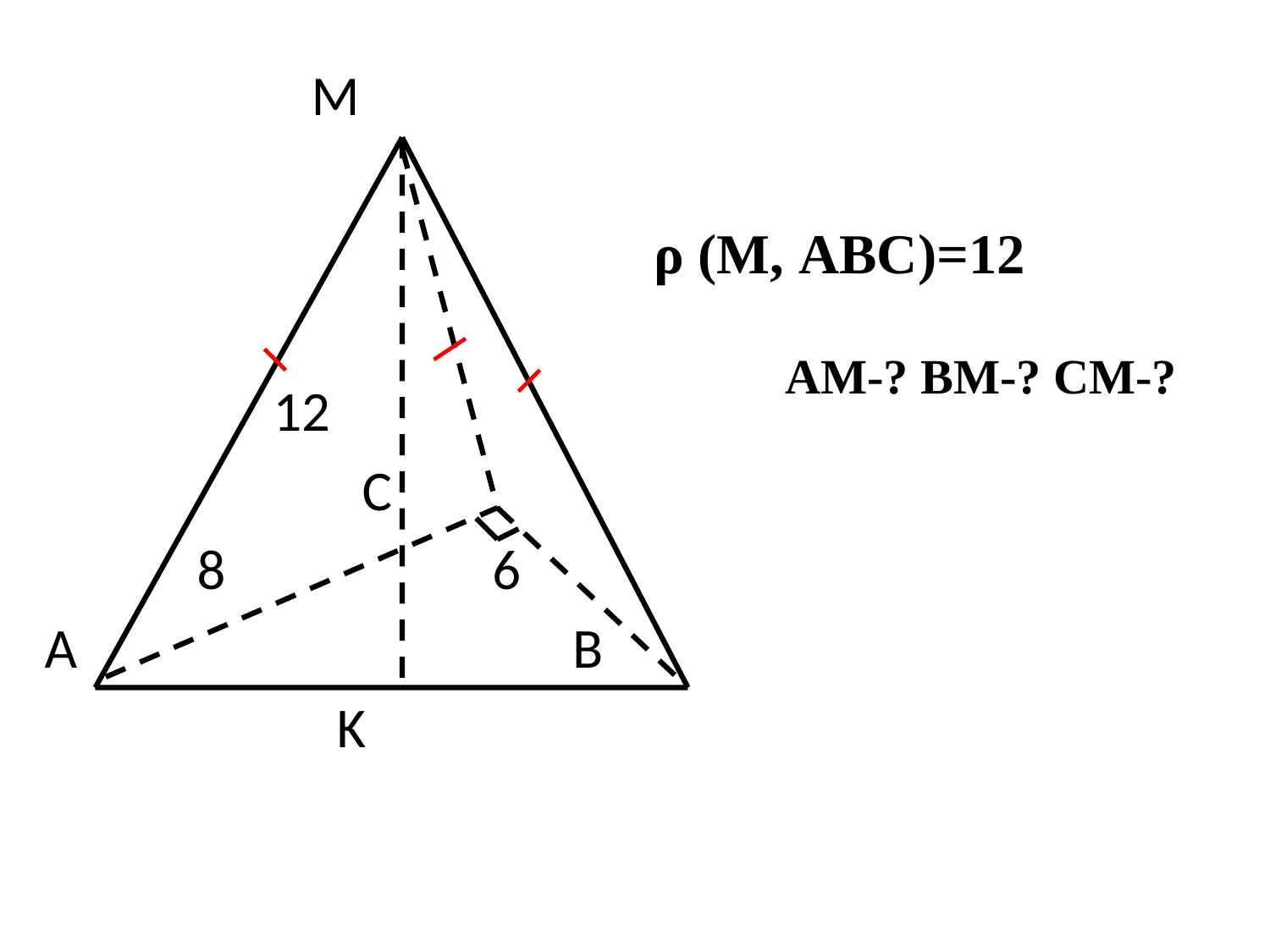

М

                                                ρ (М, АВС)=12

                  12
                         С
            8                     6
А                                       В
                       K

АМ-? ВМ-? СМ-?